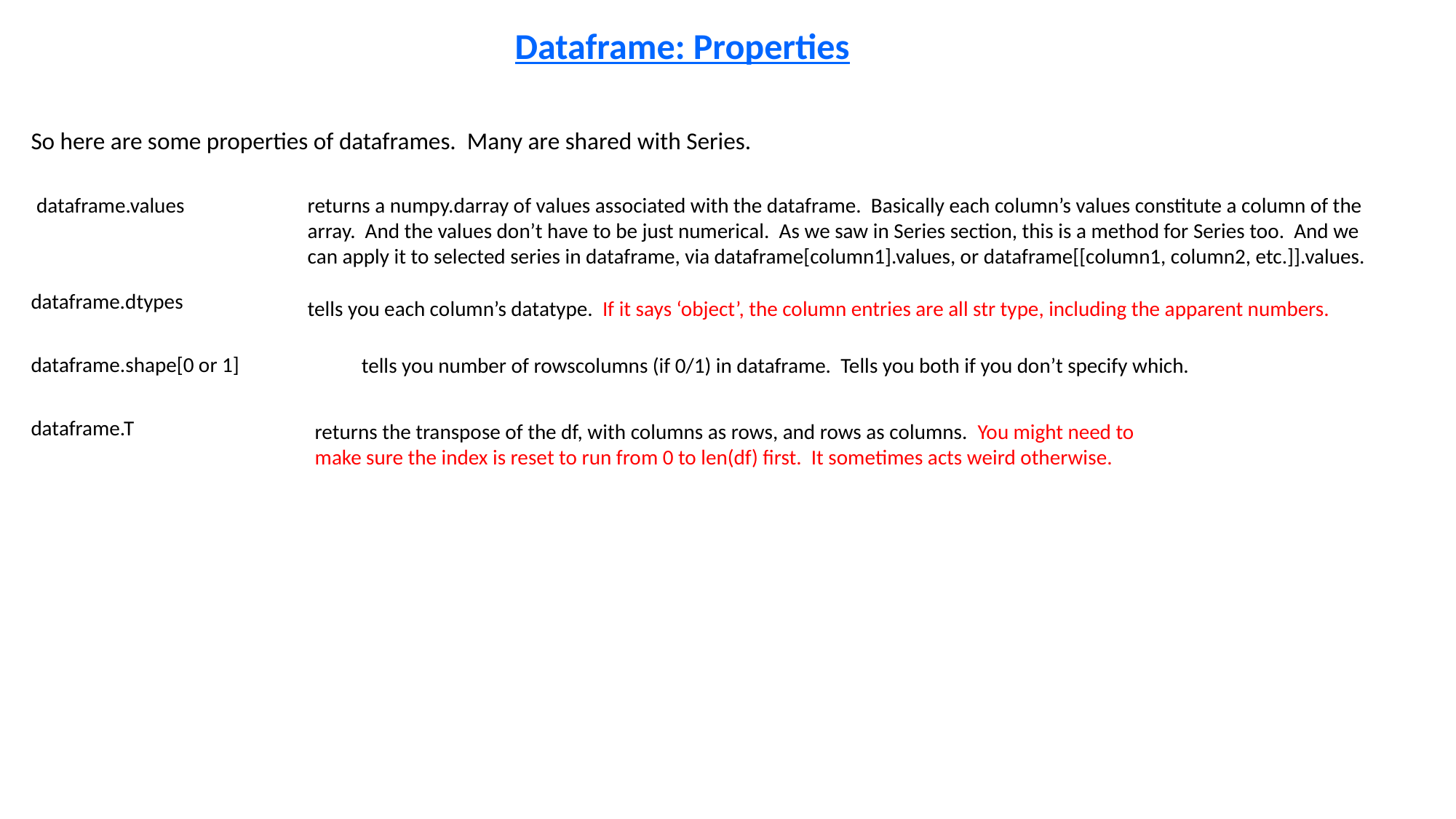

Dataframe: Properties
So here are some properties of dataframes.  Many are shared with Series.
returns a numpy.darray of values associated with the dataframe.  Basically each column’s values constitute a column of the array.  And the values don’t have to be just numerical.  As we saw in Series section, this is a method for Series too.  And we can apply it to selected series in dataframe, via dataframe[column1].values, or dataframe[[column1, column2, etc.]].values.
dataframe.values
dataframe.dtypes
tells you each column’s datatype.  If it says ‘object’, the column entries are all str type, including the apparent numbers.
dataframe.shape[0 or 1]
tells you number of rowscolumns (if 0/1) in dataframe.  Tells you both if you don’t specify which.
dataframe.T
returns the transpose of the df, with columns as rows, and rows as columns.  You might need to make sure the index is reset to run from 0 to len(df) first.  It sometimes acts weird otherwise.